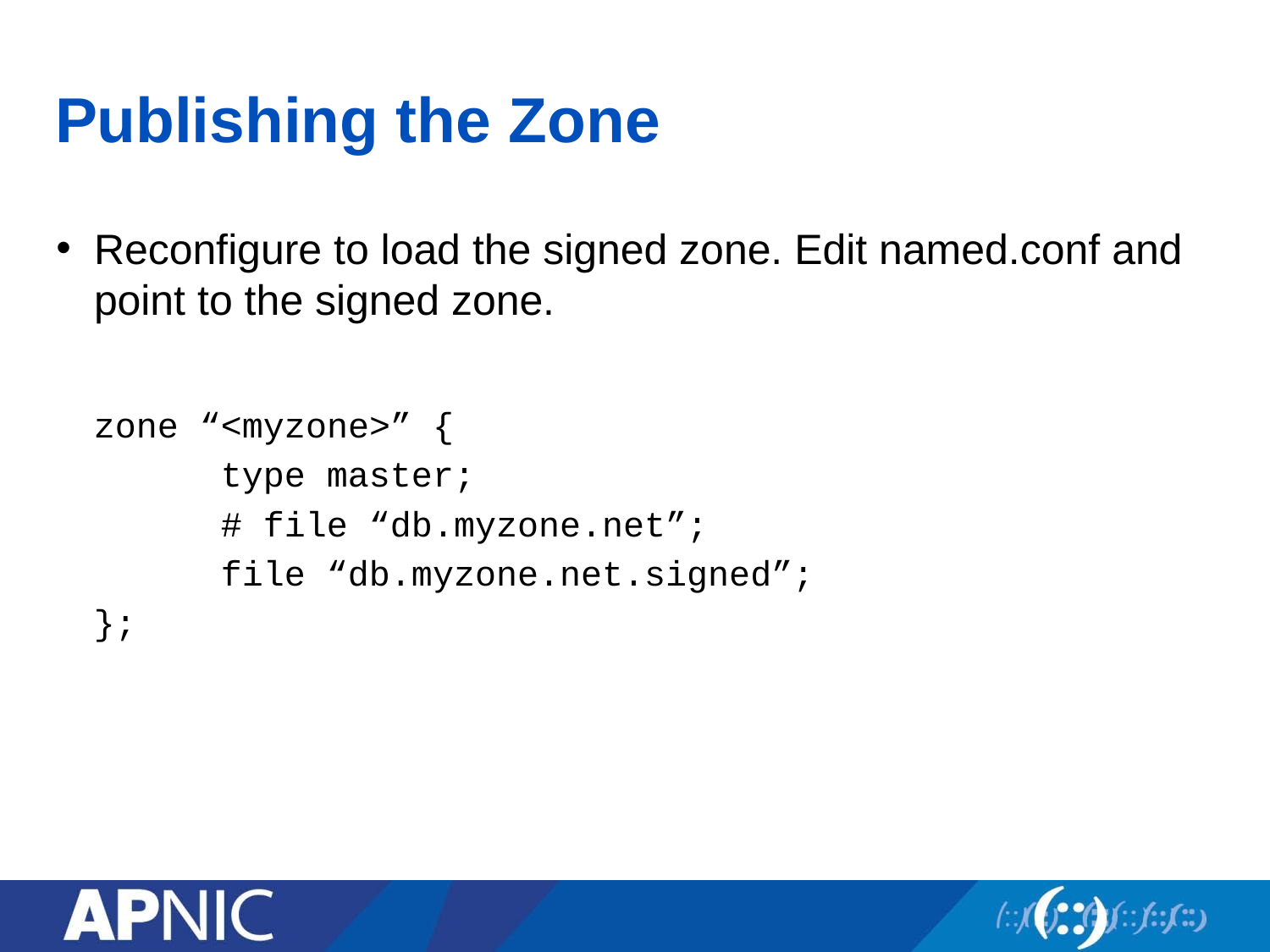

# Publishing the Zone
Reconfigure to load the signed zone. Edit named.conf and point to the signed zone.

zone “<myzone>” {
	type master;
	# file “db.myzone.net”;
	file “db.myzone.net.signed”;
};